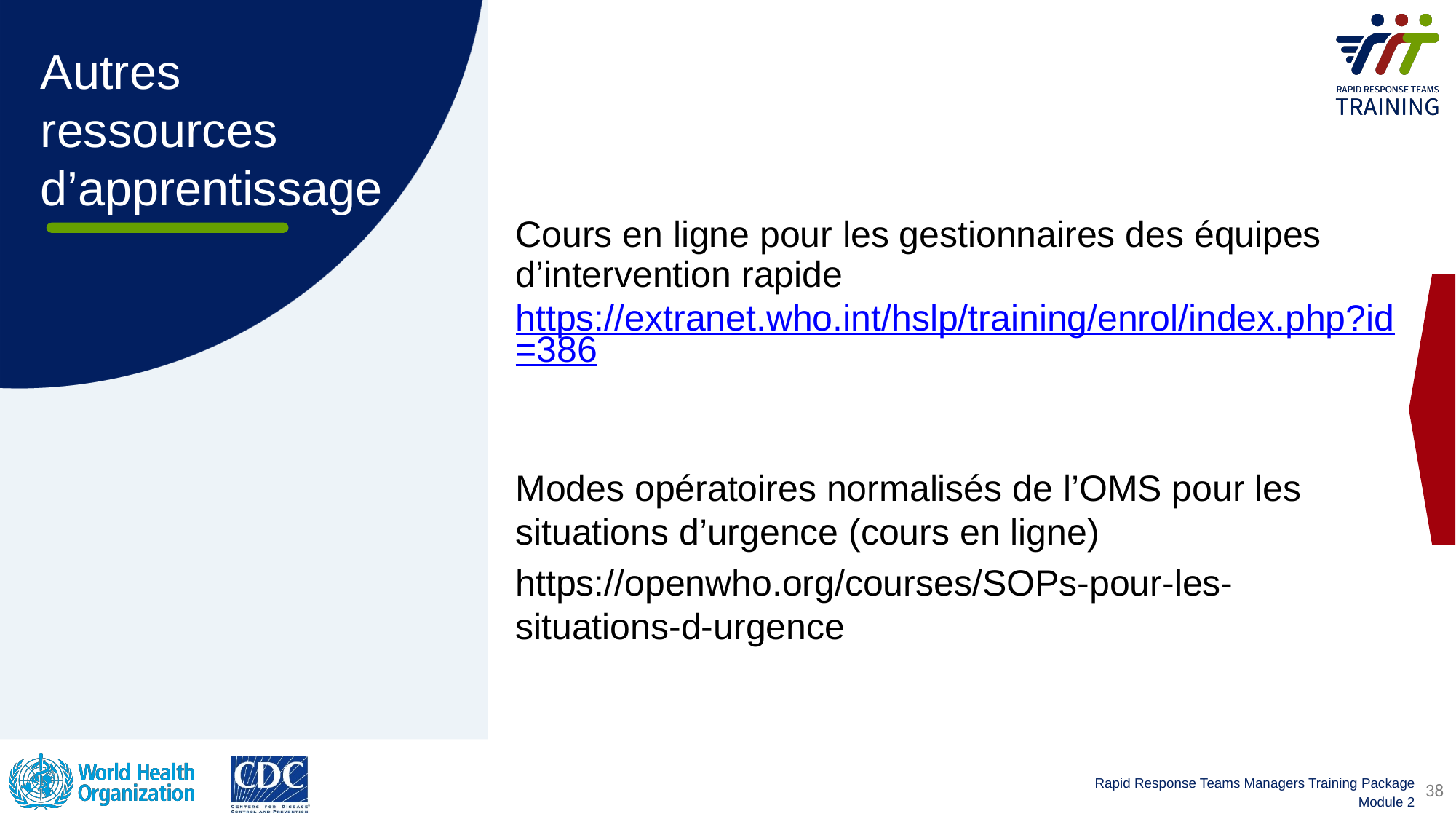

Cours en ligne pour les gestionnaires des équipes d’intervention rapide
https://extranet.who.int/hslp/training/enrol/index.php?id=386

Modes opératoires normalisés de l’OMS pour les situations d’urgence (cours en ligne)
https://openwho.org/courses/SOPs-pour-les-situations-d-urgence
38